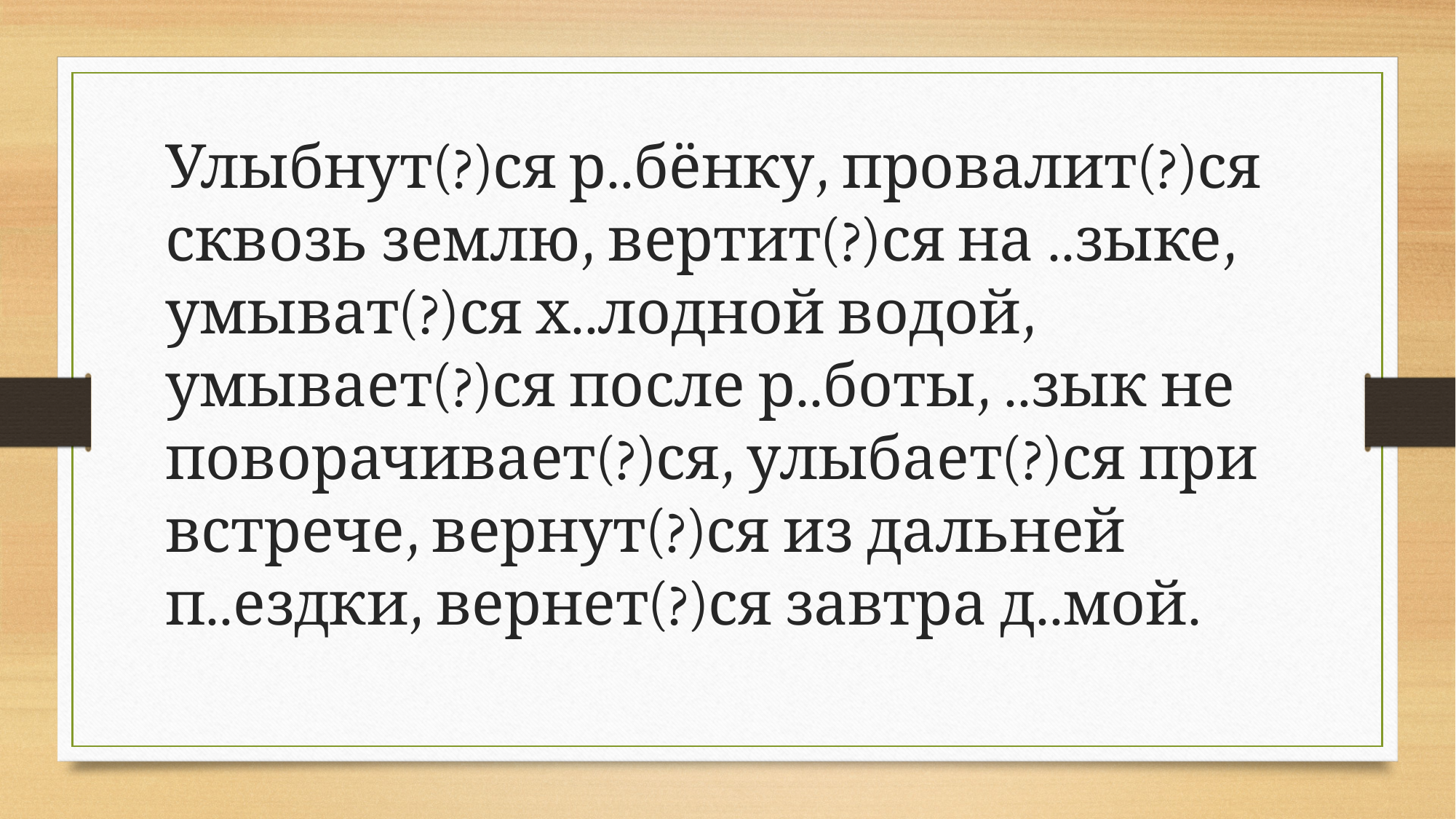

# Улыбнут(?)ся р..бёнку, провалит(?)ся сквозь землю, вертит(?)ся на ..зыке, умыват(?)ся х..лодной водой, умывает(?)ся после р..боты, ..зык не поворачивает(?)ся, улыбает(?)ся при встрече, вернут(?)ся из дальней п..ездки, вернет(?)ся завтра д..мой.